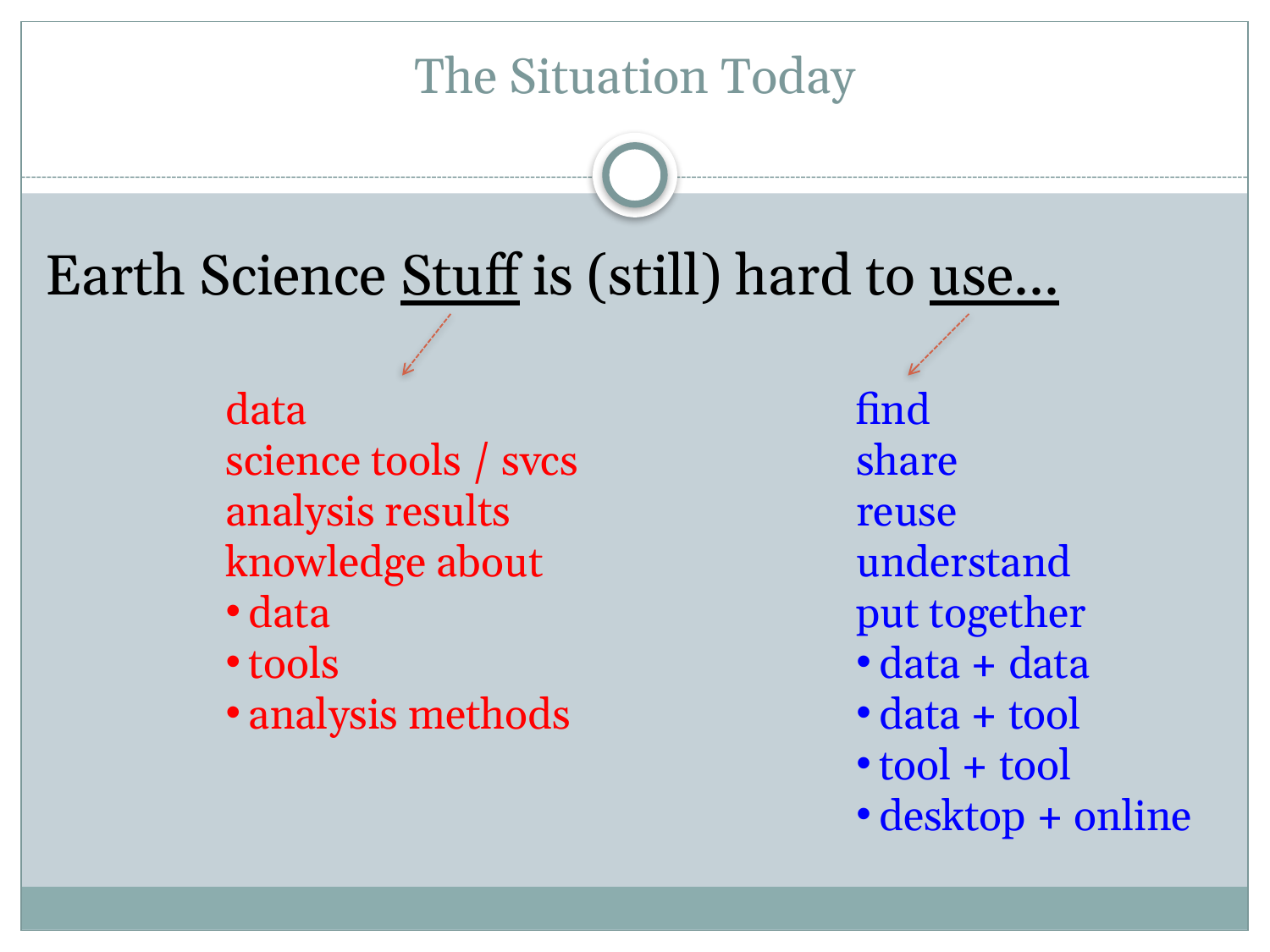

# The Situation Today
Earth Science Stuff is (still) hard to use...
data
science tools / svcs
analysis results
knowledge about
data
tools
analysis methods
find
share
reuse
understand
put together
data + data
data + tool
tool + tool
desktop + online